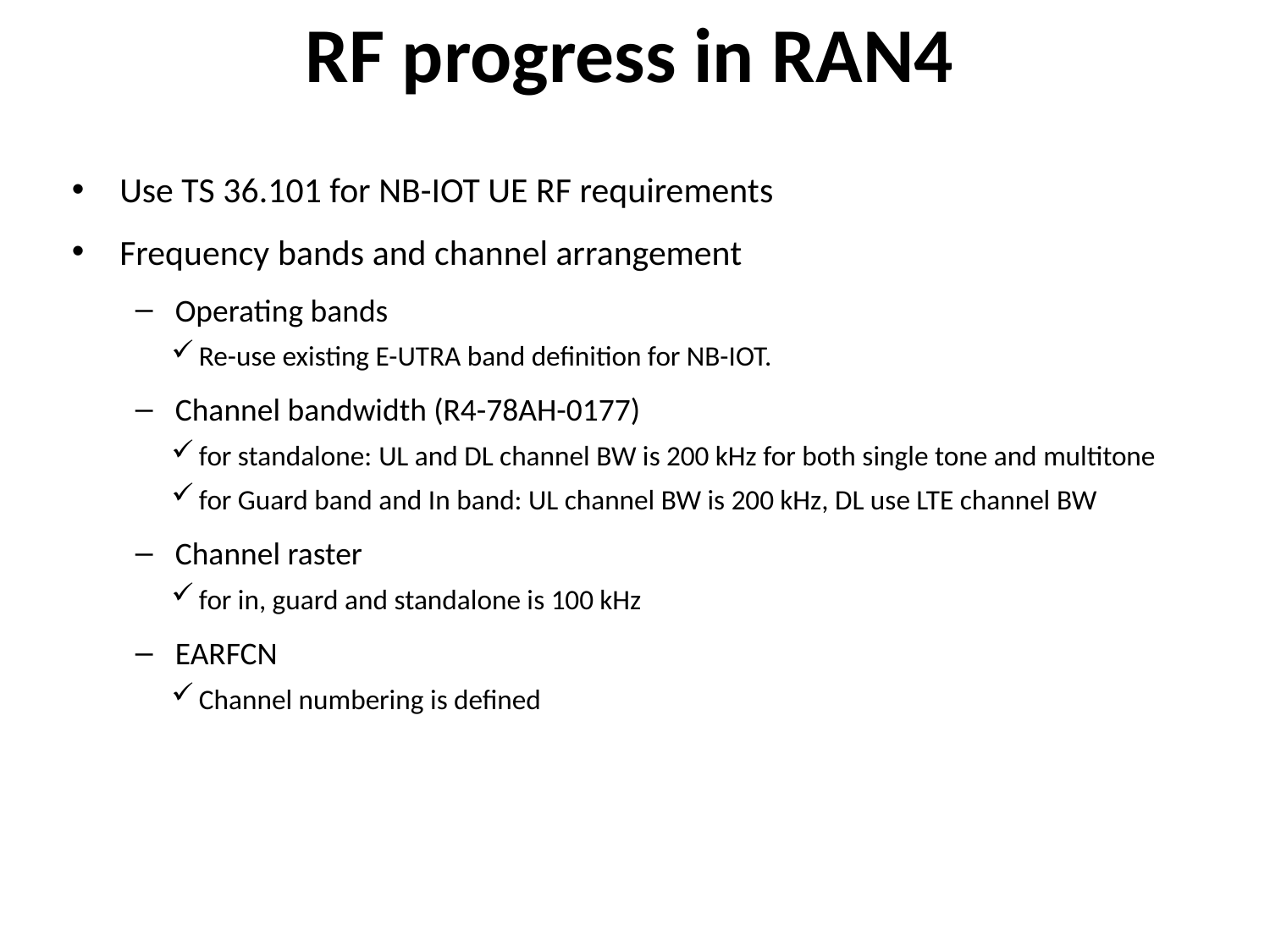

# RF progress in RAN4
Use TS 36.101 for NB-IOT UE RF requirements
Frequency bands and channel arrangement
Operating bands
Re-use existing E-UTRA band definition for NB-IOT.
Channel bandwidth (R4-78AH-0177)
for standalone: UL and DL channel BW is 200 kHz for both single tone and multitone
for Guard band and In band: UL channel BW is 200 kHz, DL use LTE channel BW
Channel raster
for in, guard and standalone is 100 kHz
EARFCN
Channel numbering is defined